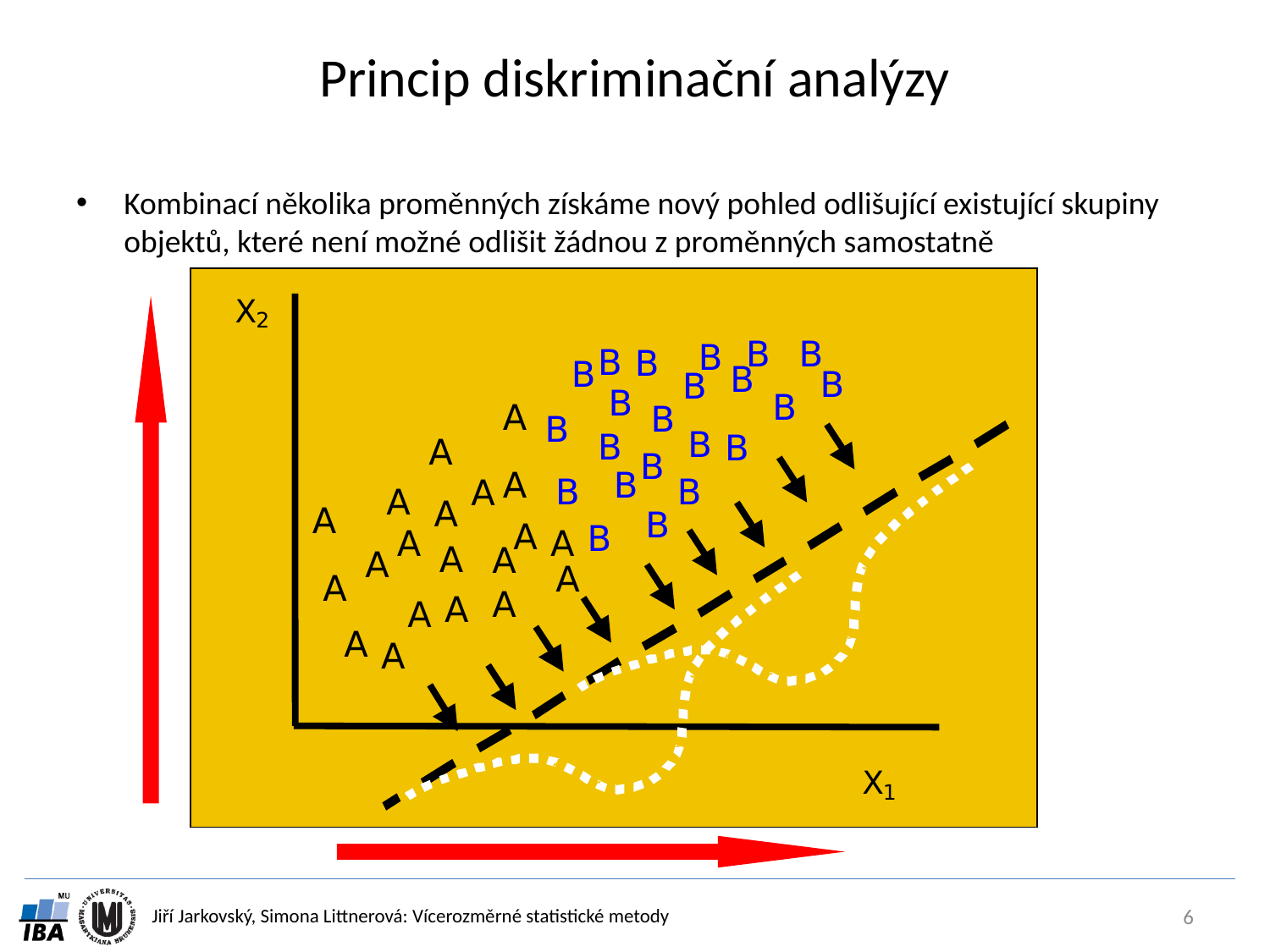

# Princip diskriminační analýzy
Kombinací několika proměnných získáme nový pohled odlišující existující skupiny objektů, které není možné odlišit žádnou z proměnných samostatně

X

2

B
B
B

B
B

B

B

B
B

B

B

A
B

B

B

B

B
A

B

A

B

B
B
A

A

A

A

B

A
B

A
A

A

A
A

A

A

A

A

A

A

A

X
1

6